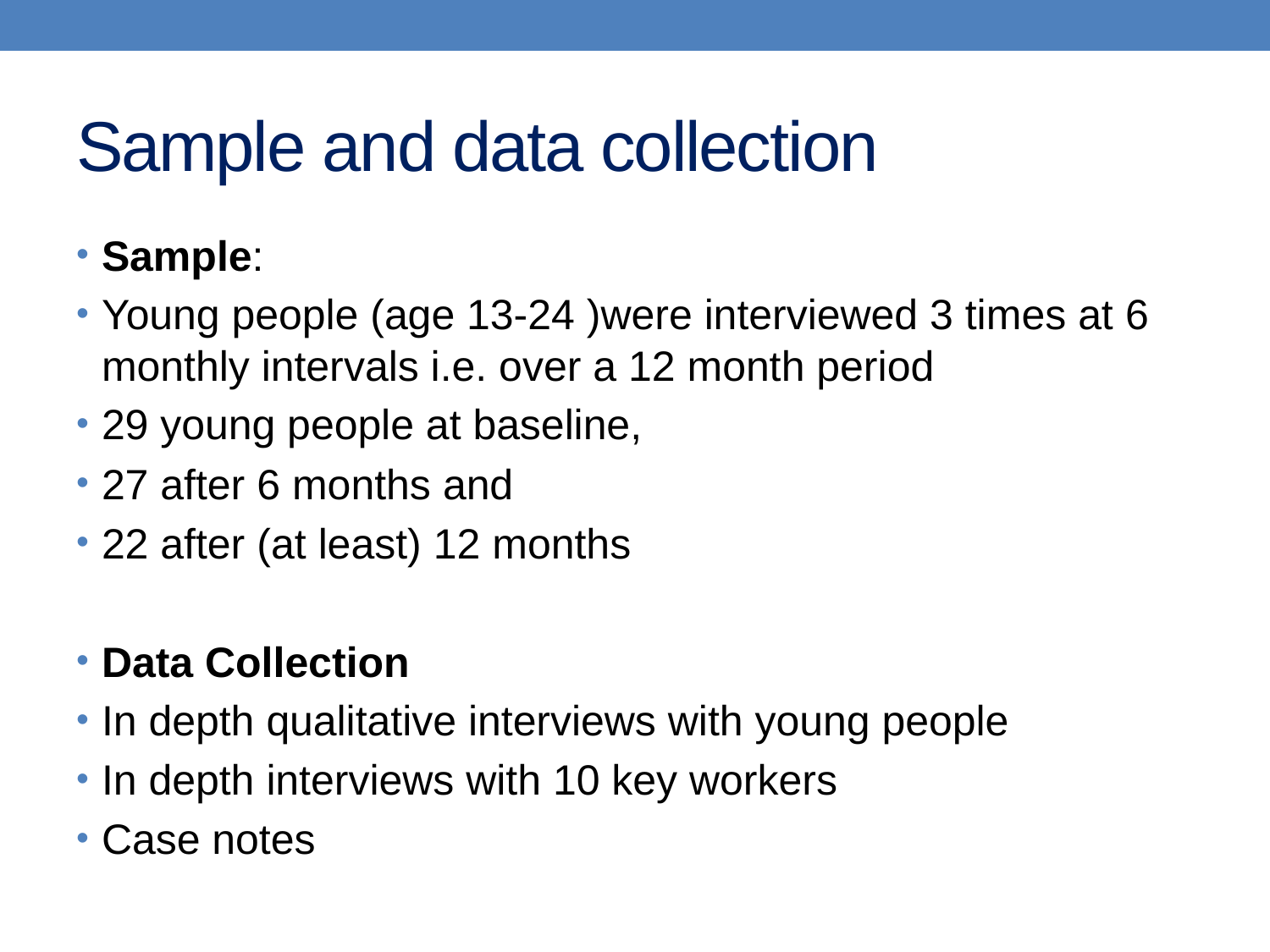

# Sample and data collection
Sample:
Young people (age 13-24 )were interviewed 3 times at 6 monthly intervals i.e. over a 12 month period
29 young people at baseline,
27 after 6 months and
22 after (at least) 12 months

Data Collection
In depth qualitative interviews with young people
In depth interviews with 10 key workers
Case notes